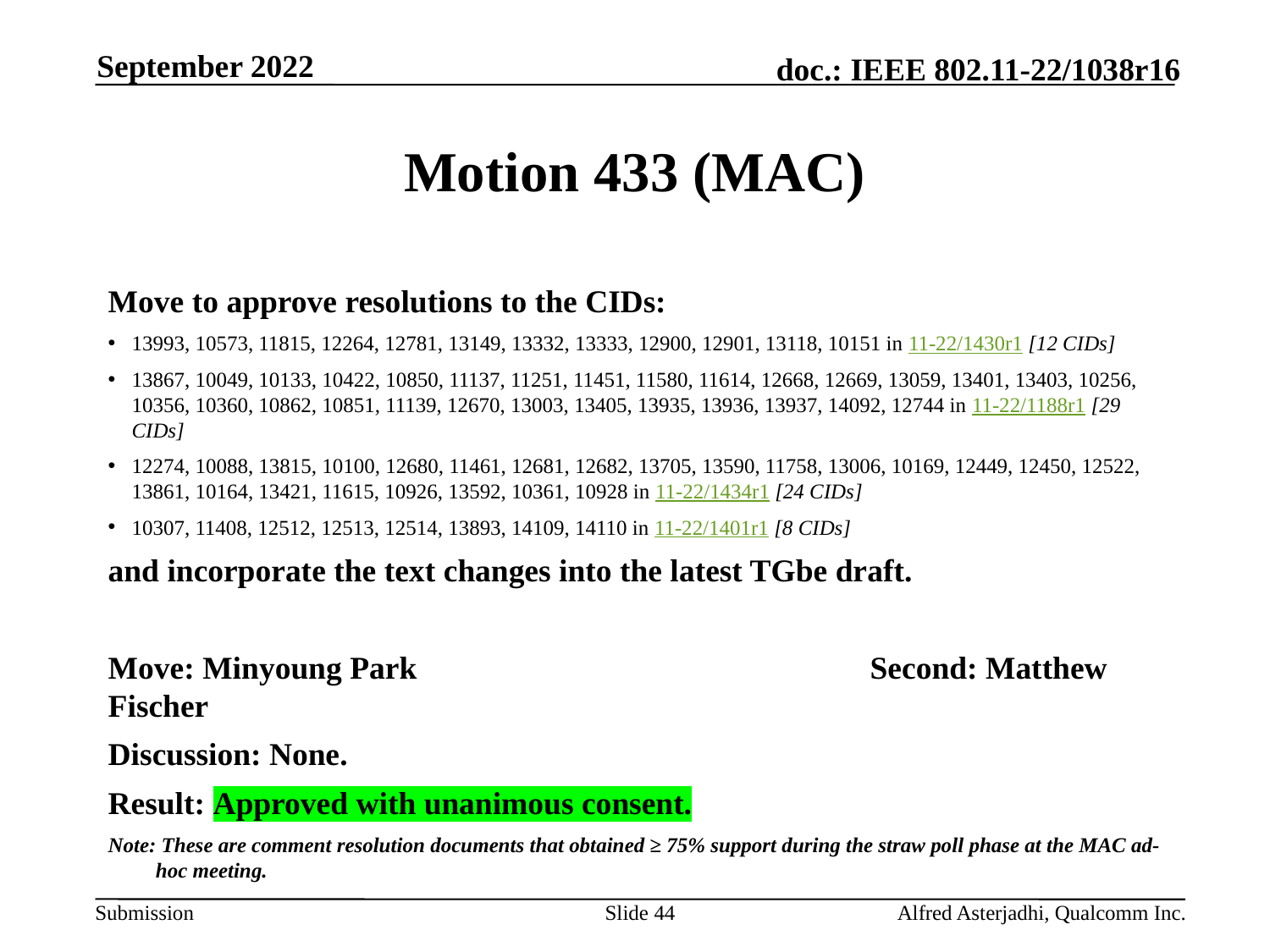

September 2022
# Motion 433 (MAC)
Move to approve resolutions to the CIDs:
13993, 10573, 11815, 12264, 12781, 13149, 13332, 13333, 12900, 12901, 13118, 10151 in 11-22/1430r1 [12 CIDs]
13867, 10049, 10133, 10422, 10850, 11137, 11251, 11451, 11580, 11614, 12668, 12669, 13059, 13401, 13403, 10256, 10356, 10360, 10862, 10851, 11139, 12670, 13003, 13405, 13935, 13936, 13937, 14092, 12744 in 11-22/1188r1 [29 CIDs]
12274, 10088, 13815, 10100, 12680, 11461, 12681, 12682, 13705, 13590, 11758, 13006, 10169, 12449, 12450, 12522, 13861, 10164, 13421, 11615, 10926, 13592, 10361, 10928 in 11-22/1434r1 [24 CIDs]
10307, 11408, 12512, 12513, 12514, 13893, 14109, 14110 in 11-22/1401r1 [8 CIDs]
and incorporate the text changes into the latest TGbe draft.

Move: Minyoung Park				Second: Matthew Fischer
Discussion: None.
Result: Approved with unanimous consent.
Note: These are comment resolution documents that obtained ≥ 75% support during the straw poll phase at the MAC ad-hoc meeting.

Slide 44
Alfred Asterjadhi, Qualcomm Inc.